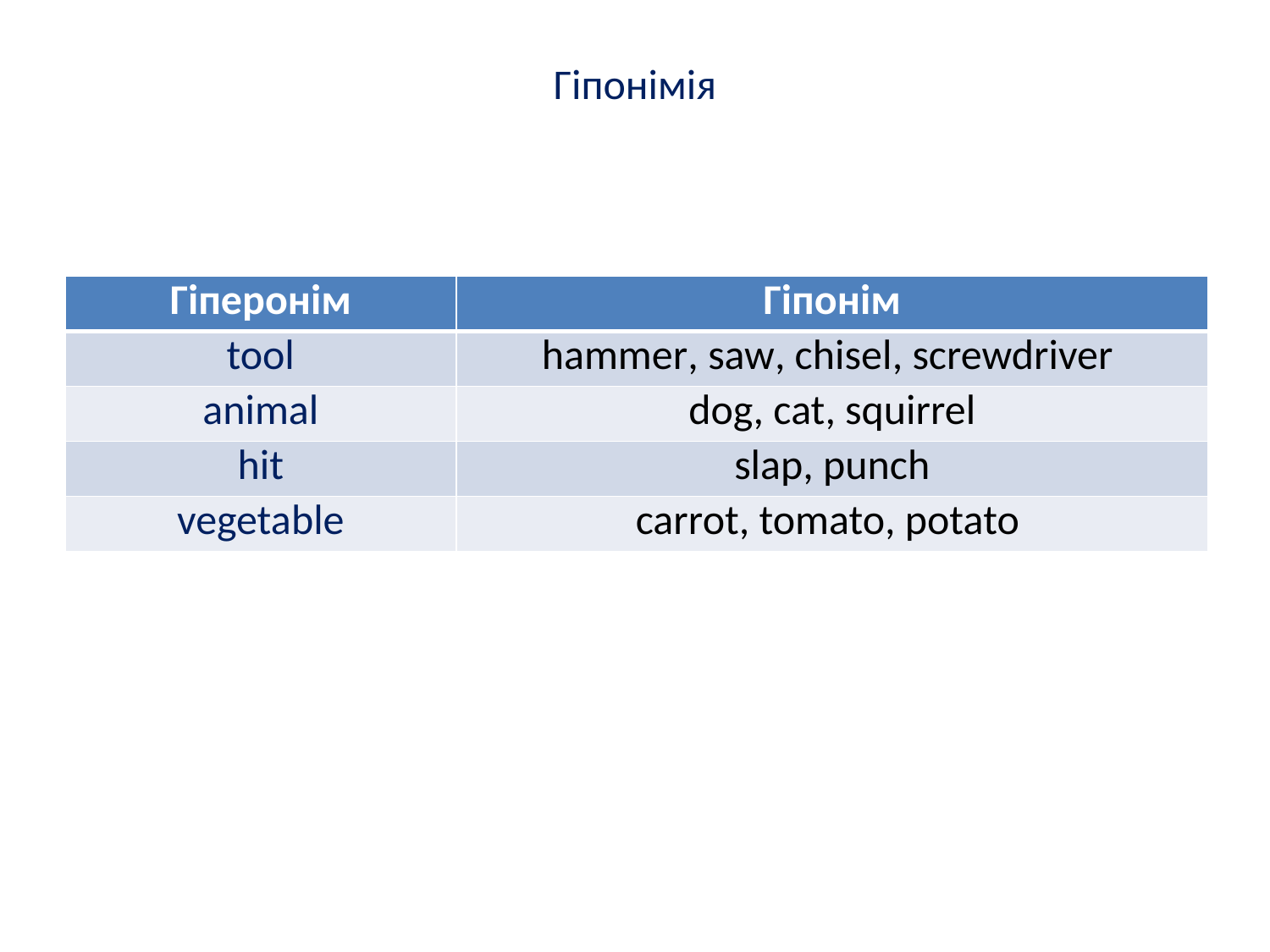

# Гіпонімія
| Гіперонім | Гіпонім |
| --- | --- |
| tool | hammer, saw, chisel, screwdriver |
| animal | dog, cat, squirrel |
| hit | slap, punch |
| vegetable | carrot, tomato, potato |